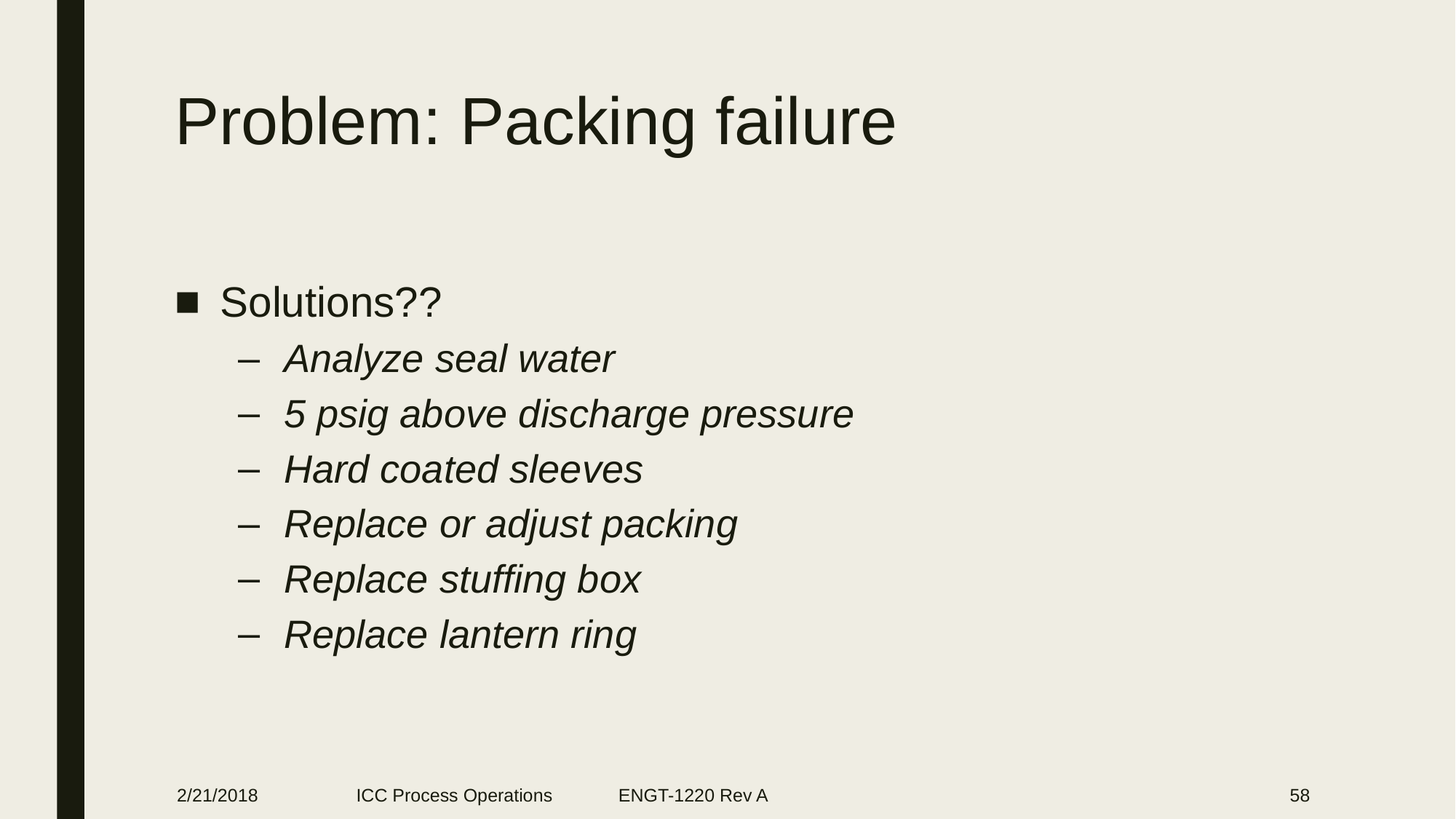

# Problem: Packing failure
Solutions??
Analyze seal water
5 psig above discharge pressure
Hard coated sleeves
Replace or adjust packing
Replace stuffing box
Replace lantern ring
2/21/2018
ICC Process Operations             ENGT-1220 Rev A
58